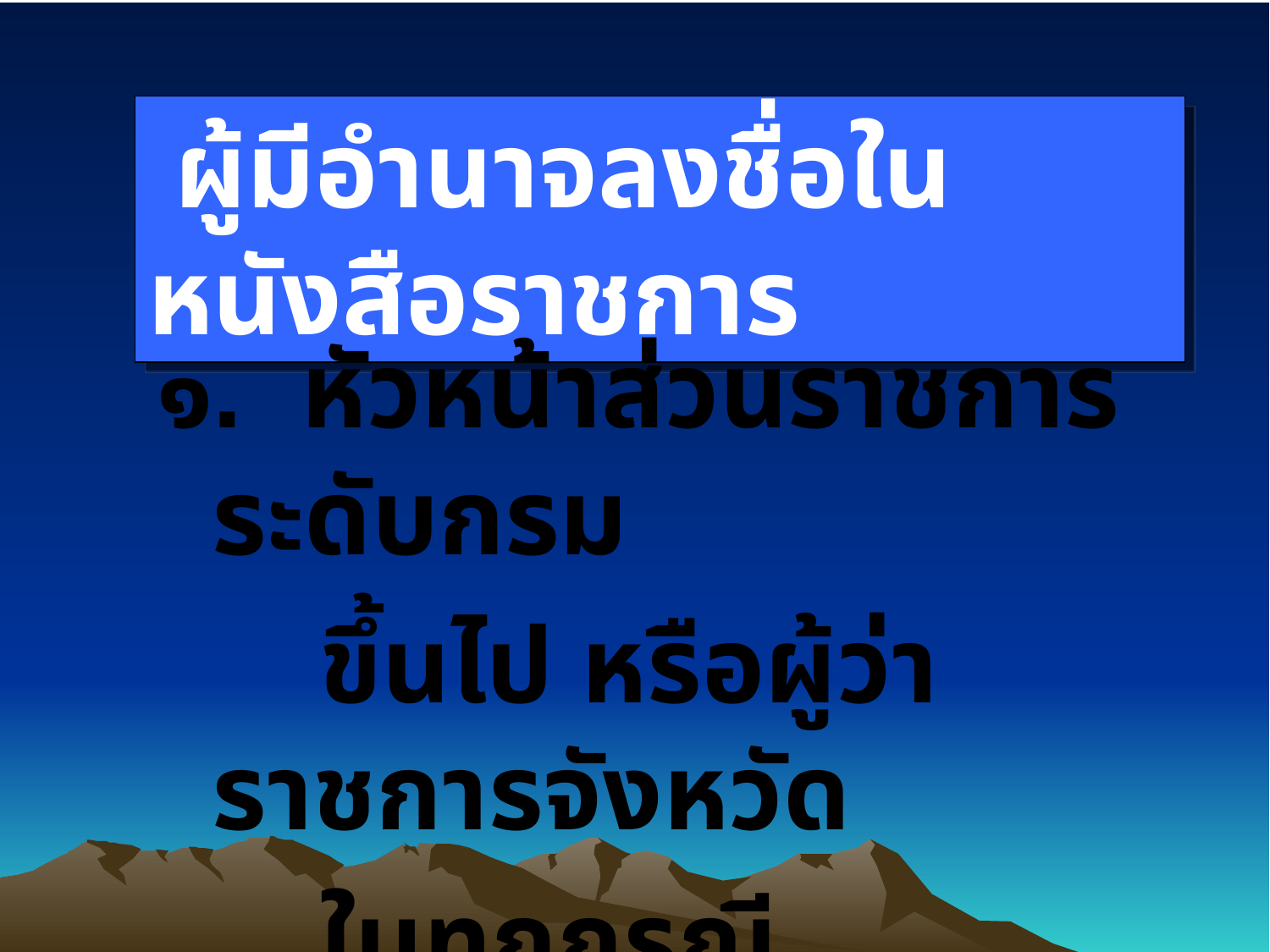

ผู้มีอำนาจลงชื่อในหนังสือราชการ

  ๑.  หัวหน้าส่วนราชการระดับกรม
       ขึ้นไป หรือผู้ว่าราชการจังหวัด
       ในทุกกรณี